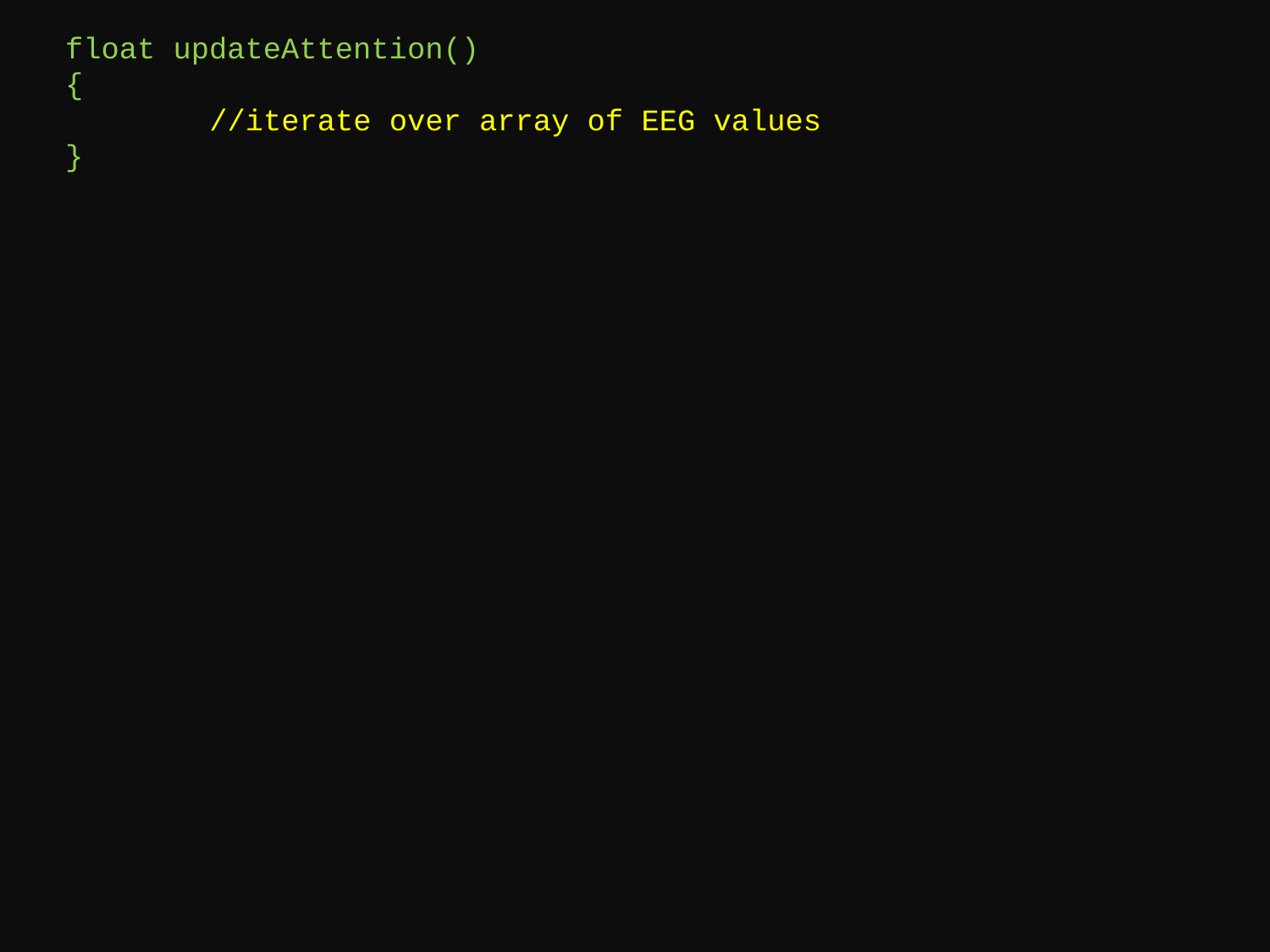

float updateAttention()
{
        //iterate over array of EEG values
}